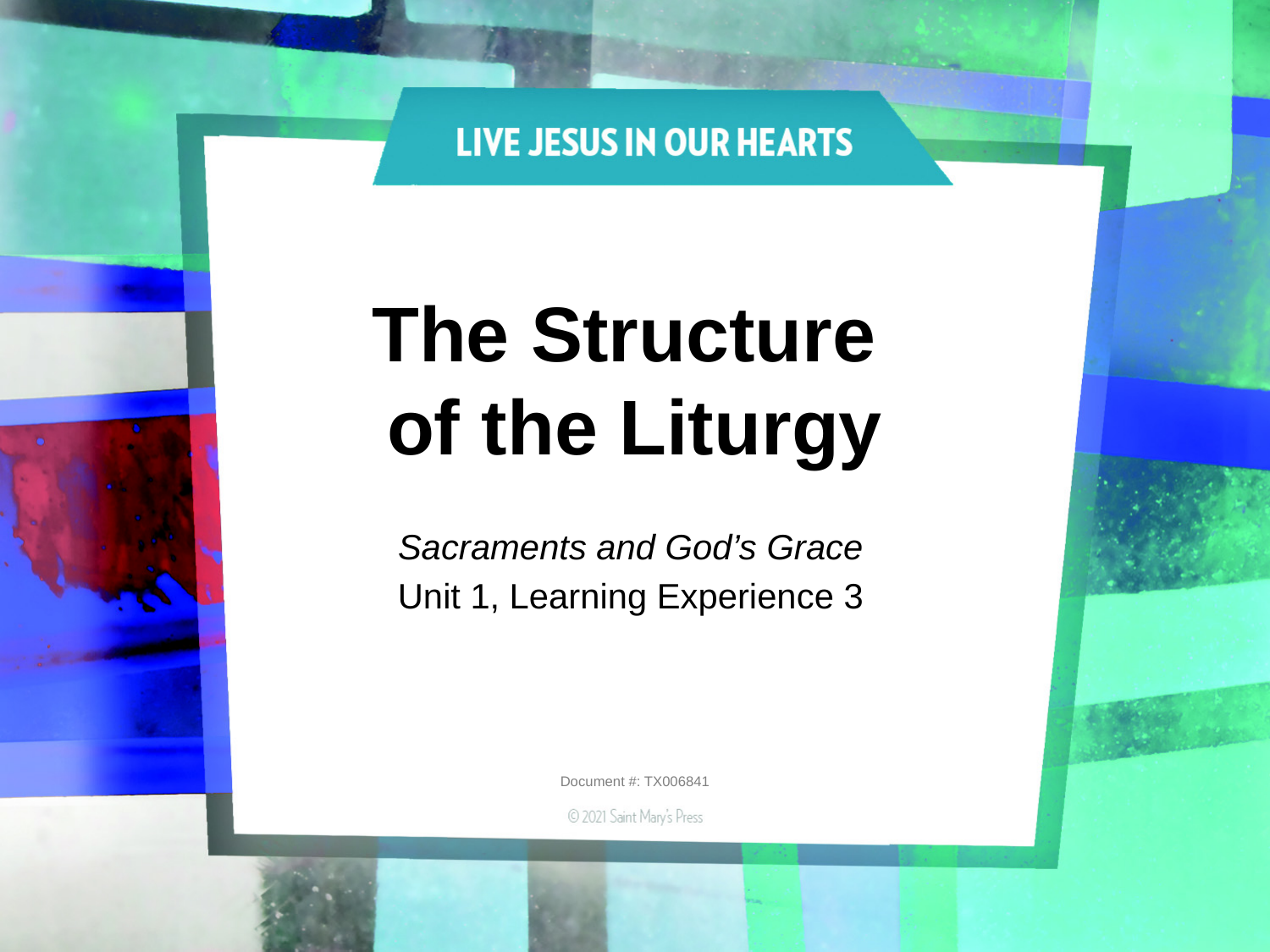

# The Structure of the Liturgy
Sacraments and God’s Grace
Unit 1, Learning Experience 3
Document #: TX006841